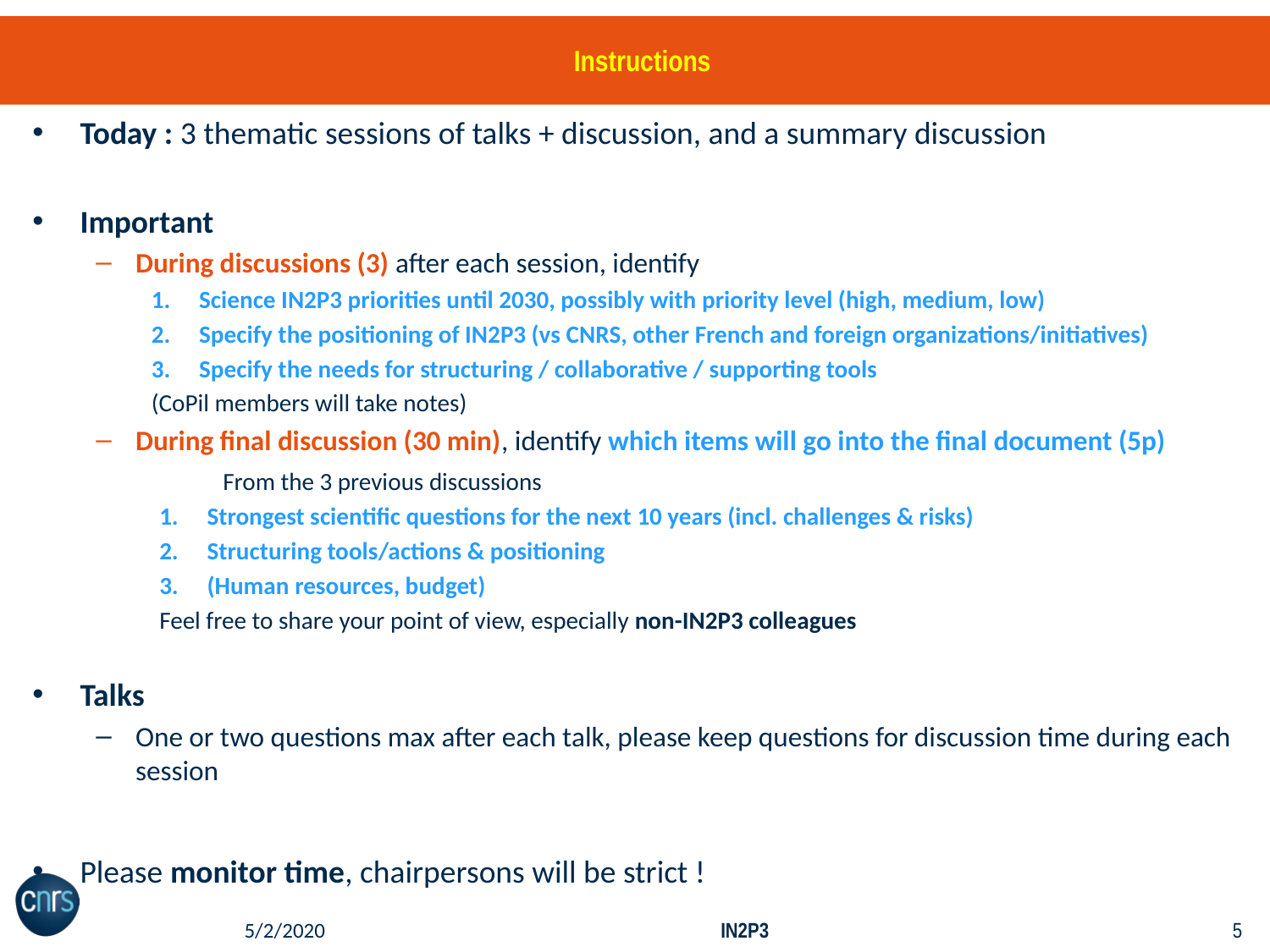

# Instructions
Today : 3 thematic sessions of talks + discussion, and a summary discussion

Important
During discussions (3) after each session, identify
Science IN2P3 priorities until 2030, possibly with priority level (high, medium, low)
Specify the positioning of IN2P3 (vs CNRS, other French and foreign organizations/initiatives)
Specify the needs for structuring / collaborative / supporting tools
(CoPil members will take notes)
During final discussion (30 min), identify which items will go into the final document (5p)
	From the 3 previous discussions
Strongest scientific questions for the next 10 years (incl. challenges & risks)
Structuring tools/actions & positioning
(Human resources, budget)
Feel free to share your point of view, especially non-IN2P3 colleagues

Talks
One or two questions max after each talk, please keep questions for discussion time during each session

Please monitor time, chairpersons will be strict !

5/2/2020
IN2P3
5